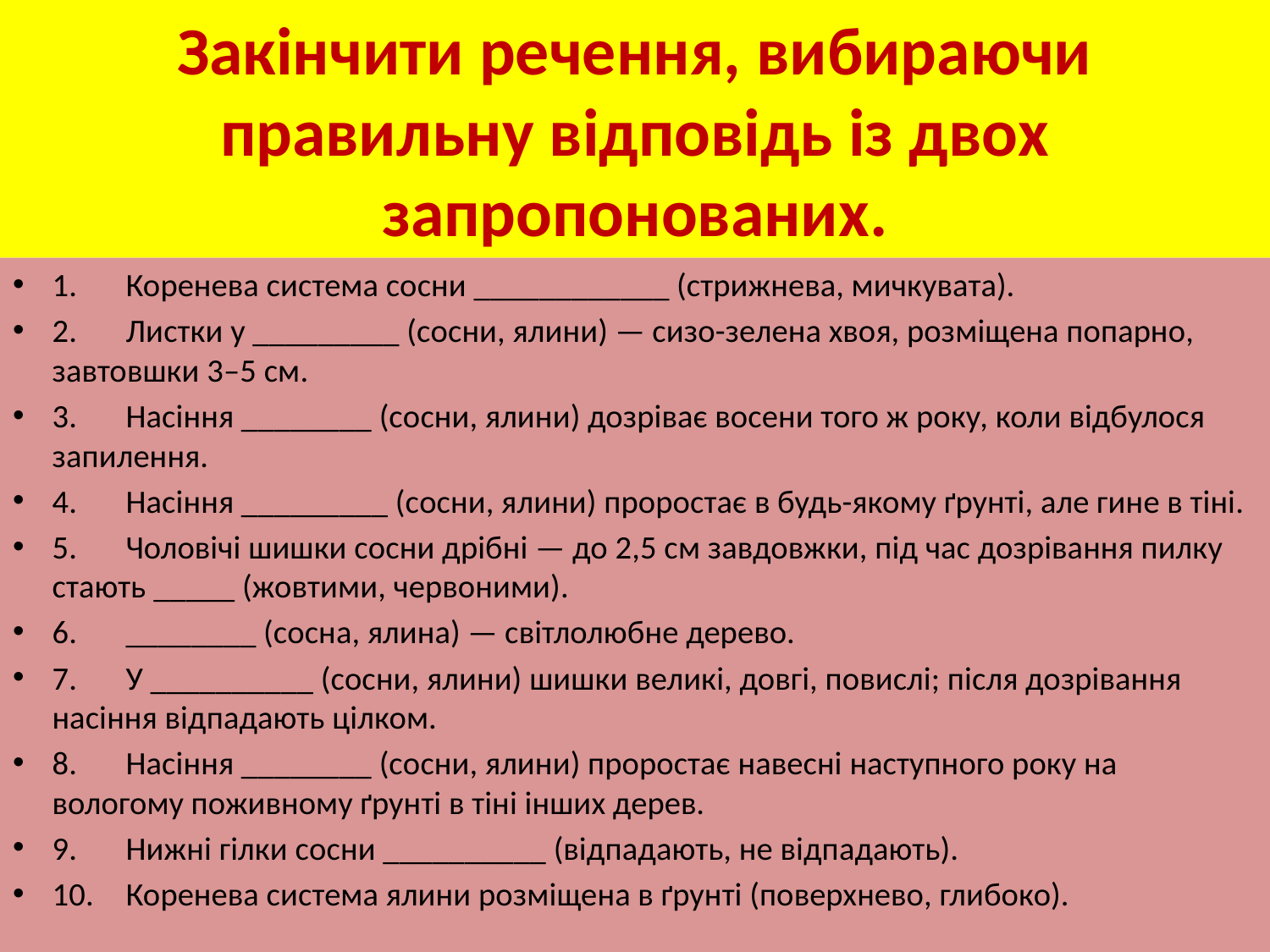

# Закінчити речення, вибираючи правильну відповідь із двох запропонованих.
1.	Коренева система сосни ____________ (стрижнева, мичкувата).
2.	Листки у _________ (сосни, ялини) — сизо-зелена хвоя, розміщена попарно, завтовшки 3–5 см.
3.	Насіння ________ (сосни, ялини) дозріває восени того ж року, коли відбулося запилення.
4.	Насіння _________ (сосни, ялини) проростає в будь-якому ґрунті, але гине в тіні.
5.	Чоловічі шишки сосни дрібні — до 2,5 см завдовжки, під час дозрівання пилку стають _____ (жовтими, червоними).
6.	________ (сосна, ялина) — світлолюбне дерево.
7.	У __________ (сосни, ялини) шишки великі, довгі, повислі; після дозрівання насіння відпадають цілком.
8.	Насіння ________ (сосни, ялини) проростає навесні наступного року на вологому поживному ґрунті в тіні інших дерев.
9.	Нижні гілки сосни __________ (відпадають, не відпадають).
10.	Коренева система ялини розміщена в ґрунті (поверхнево, глибоко).